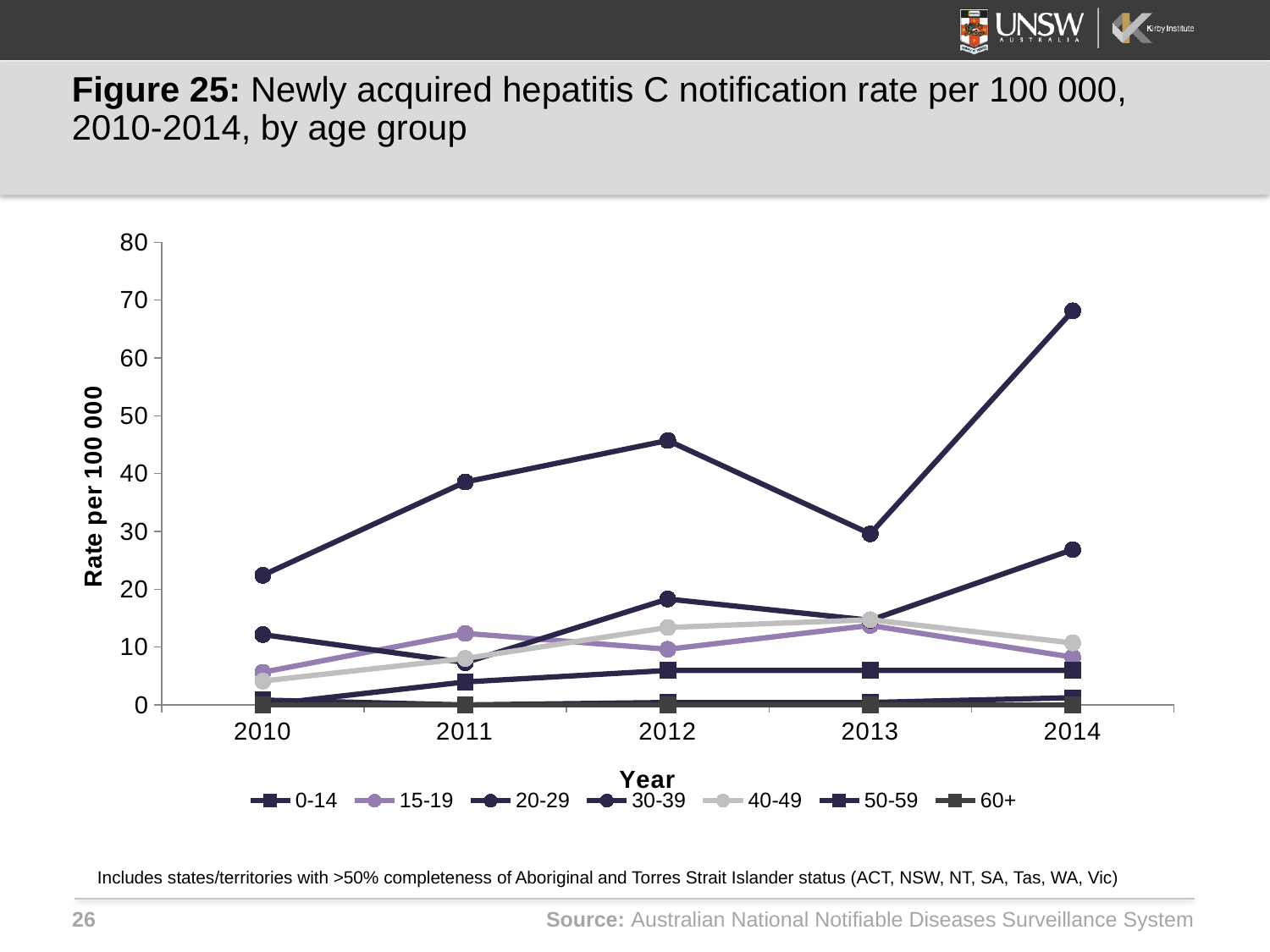

# Figure 25: Newly acquired hepatitis C notification rate per 100 000, 2010-2014, by age group

### Chart

| Category | 0-14 | 15-19 | 20-29 | 30-39 | 40-49 | 50-59 | 60+ |
|---|---|---|---|---|---|---|---|
| 2010 | 0.834126 | 5.643261 | 22.41901 | 12.15776 | 4.127853 | 0.0 | 0.0 |
| 2011 | 0.0 | 12.36909 | 38.55638 | 7.323146 | 8.035032 | 3.972589 | 0.0 |
| 2012 | 0.415743 | 9.620406 | 45.72966 | 18.30787 | 13.39172 | 5.958884 | 0.0 |
| 2013 | 0.415743 | 13.74344 | 29.58978 | 14.64629 | 14.73089 | 5.958884 | 0.0 |
| 2014 | 1.24723 | 8.246062 | 68.14616 | 26.85154 | 10.71338 | 5.958884 | 0.0 |
Includes states/territories with >50% completeness of Aboriginal and Torres Strait Islander status (ACT, NSW, NT, SA, Tas, WA, Vic)
Source: Australian National Notifiable Diseases Surveillance System
26